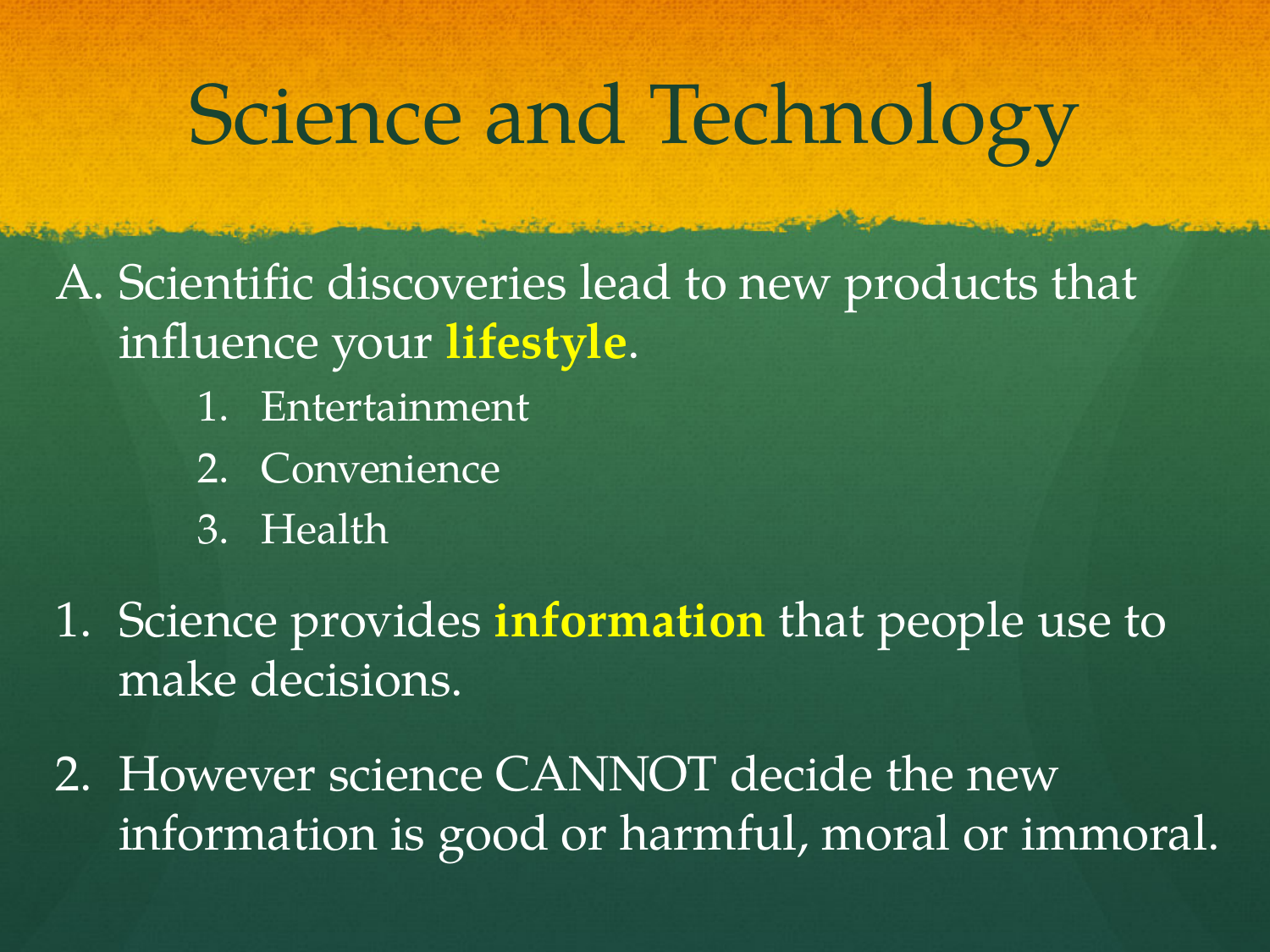

# Science and Technology
Scientific discoveries lead to new products that influence your lifestyle.
Entertainment
Convenience
Health
Science provides information that people use to make decisions.
However science CANNOT decide the new information is good or harmful, moral or immoral.